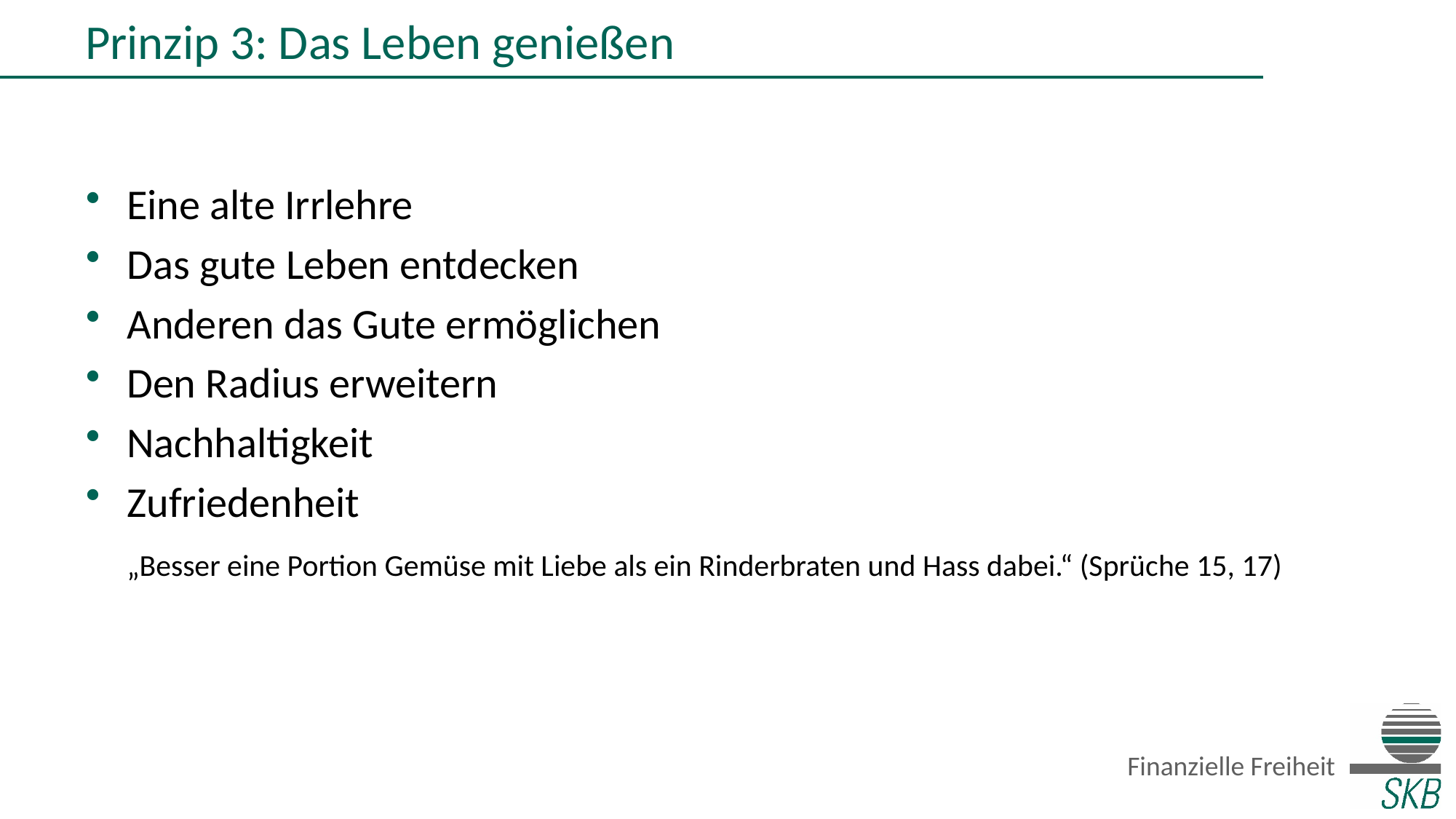

Prinzip 3: Das Leben genießen
Eine alte Irrlehre
Das gute Leben entdecken
Anderen das Gute ermöglichen
Den Radius erweitern
Nachhaltigkeit
Zufriedenheit
	„Besser eine Portion Gemüse mit Liebe als ein Rinderbraten und Hass dabei.“ (Sprüche 15, 17)